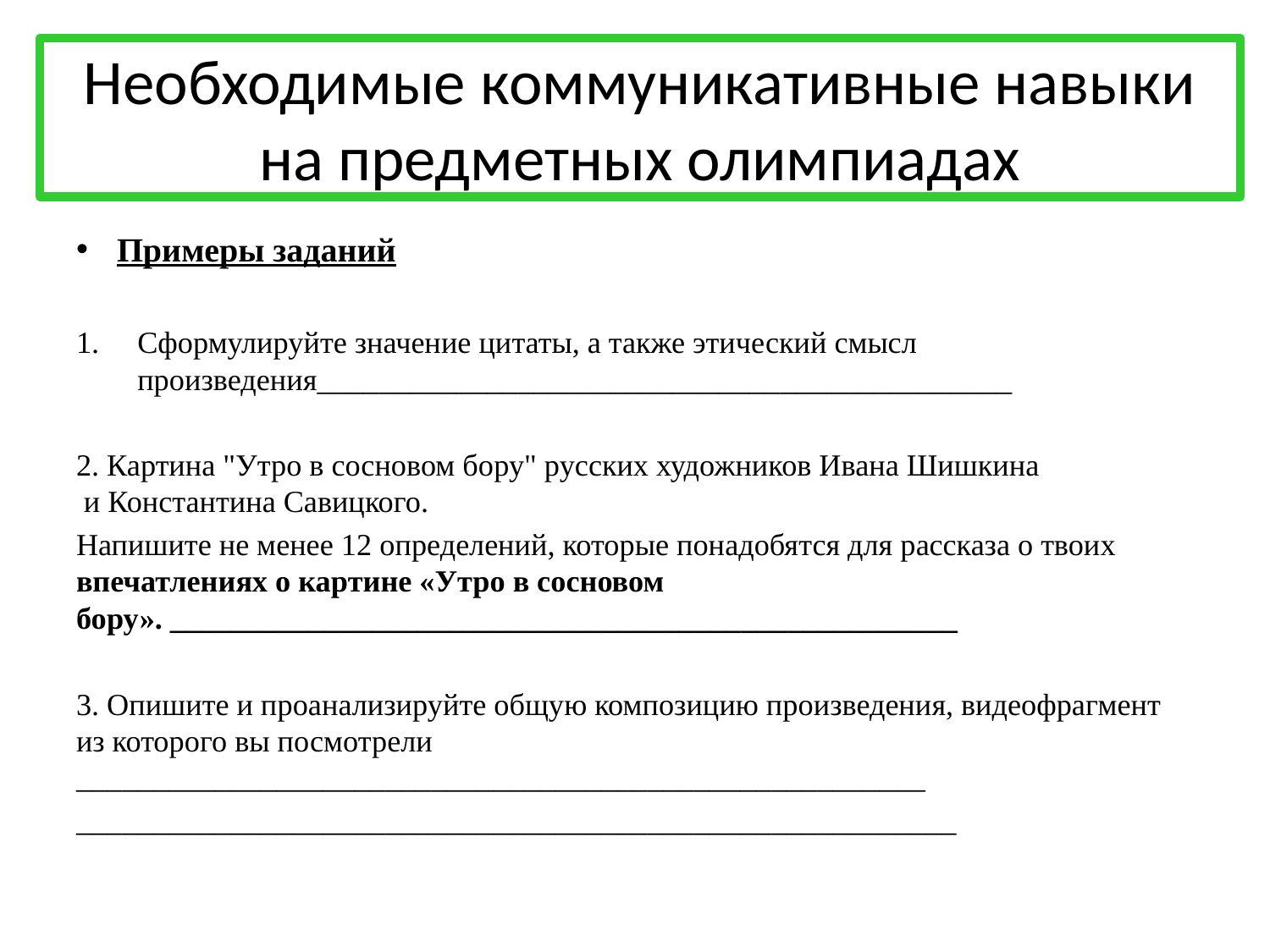

# Необходимые коммуникативные навыки на предметных олимпиадах
Примеры заданий

Сформулируйте значение цитаты, а также этический смысл произведения_____________________________________________

2. Картина "Утро в сосновом бору" русских художников Ивана Шишкина  и Константина Савицкого.
Напишите не менее 12 определений, которые понадобятся для рассказа о твоих впечатлениях о картине «Утро в сосновом бору». ___________________________________________________

3. Опишите и проанализируйте общую композицию произведения, видеофрагмент из которого вы посмотрели  _______________________________________________________
_________________________________________________________